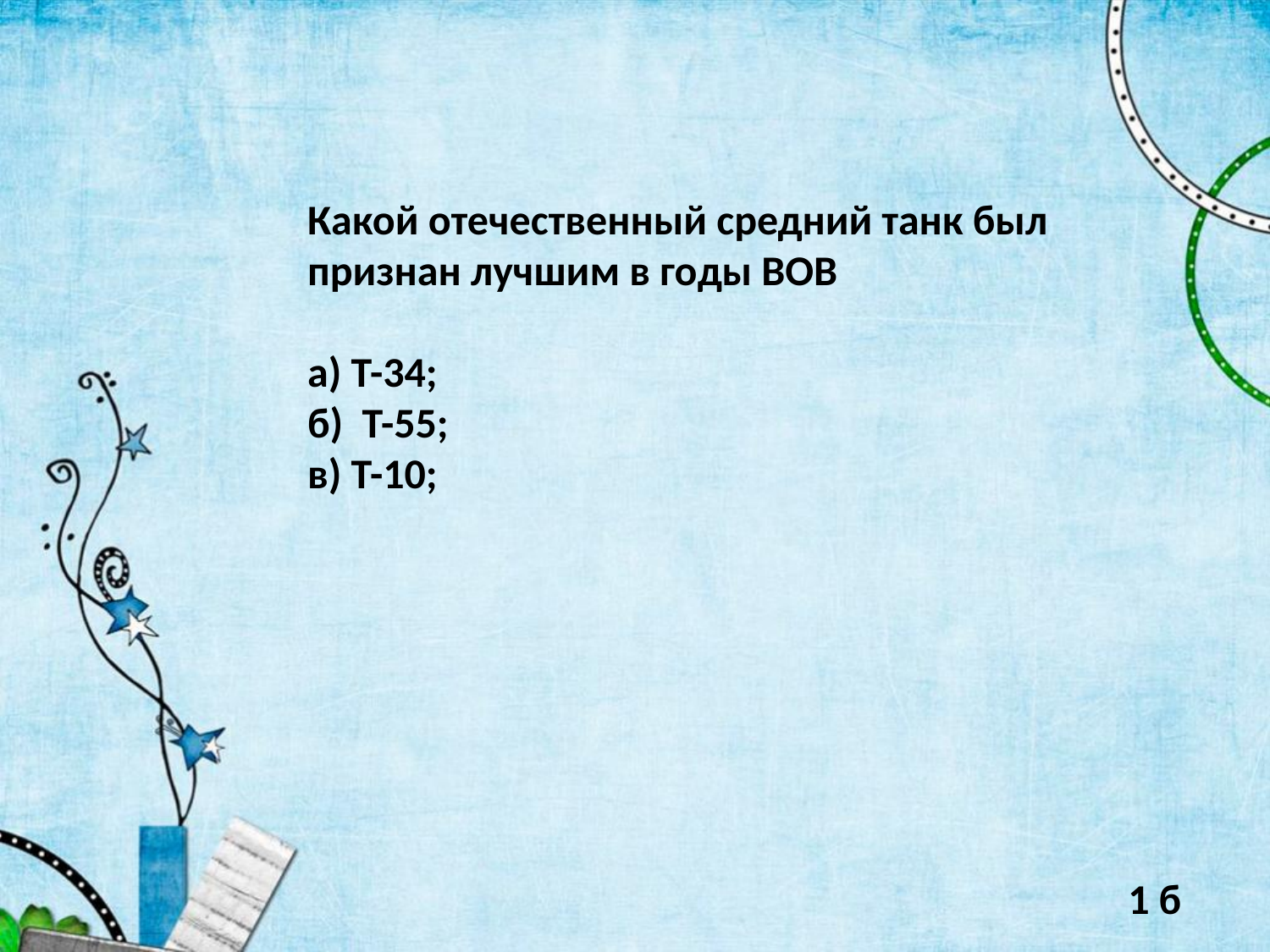

Какой отечественный средний танк был признан лучшим в годы ВОВ
а) Т-34;
б)  Т-55;
в) Т-10;
1 б